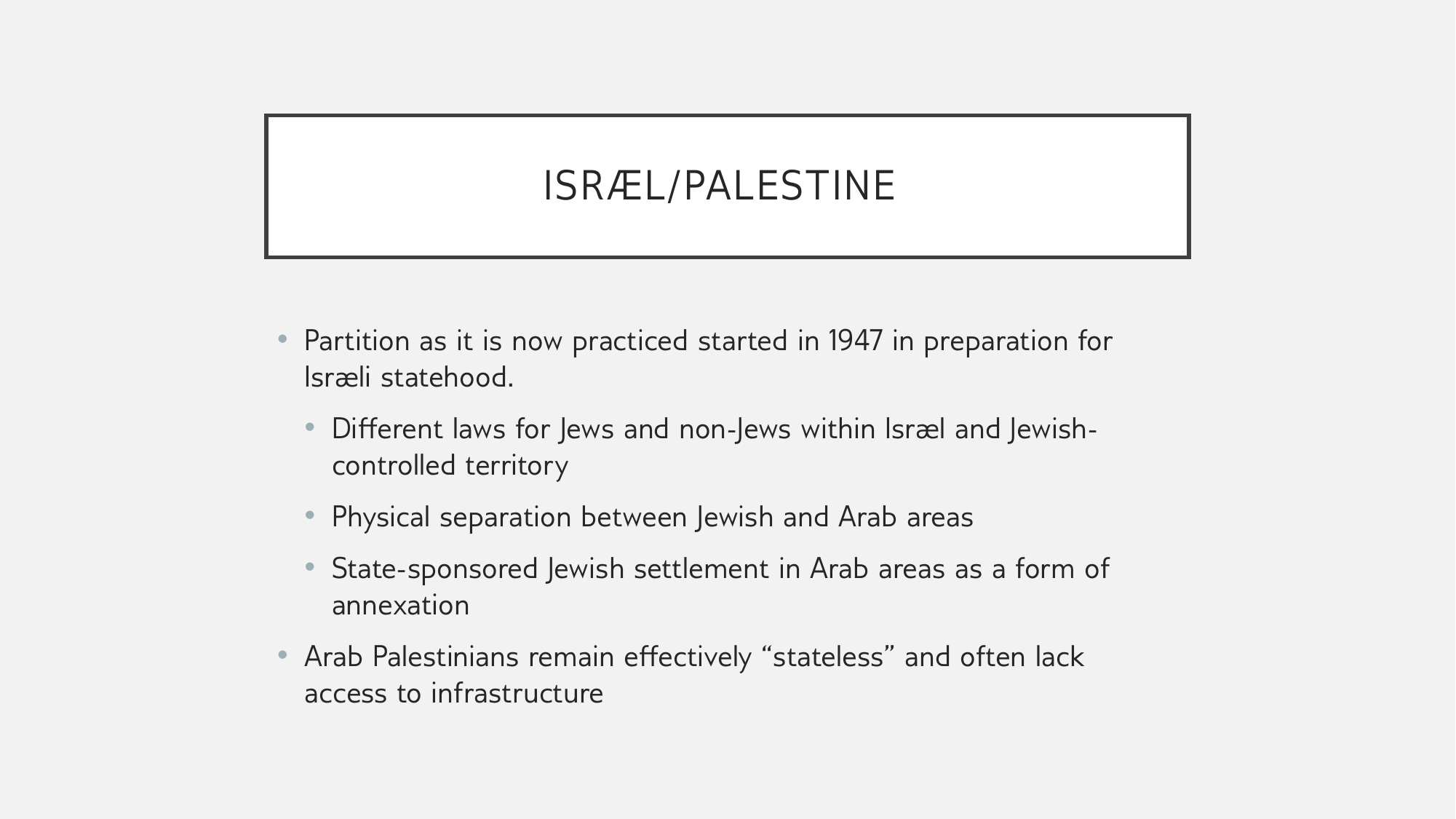

# Israel/Palestine
Partition as it is now practiced started in 1947 in preparation for Israeli statehood.
Different laws for Jews and non-Jews within Israel and Jewish-controlled territory
Physical separation between Jewish and Arab areas
State-sponsored Jewish settlement in Arab areas as a form of annexation
Arab Palestinians remain effectively “stateless” and often lack access to infrastructure